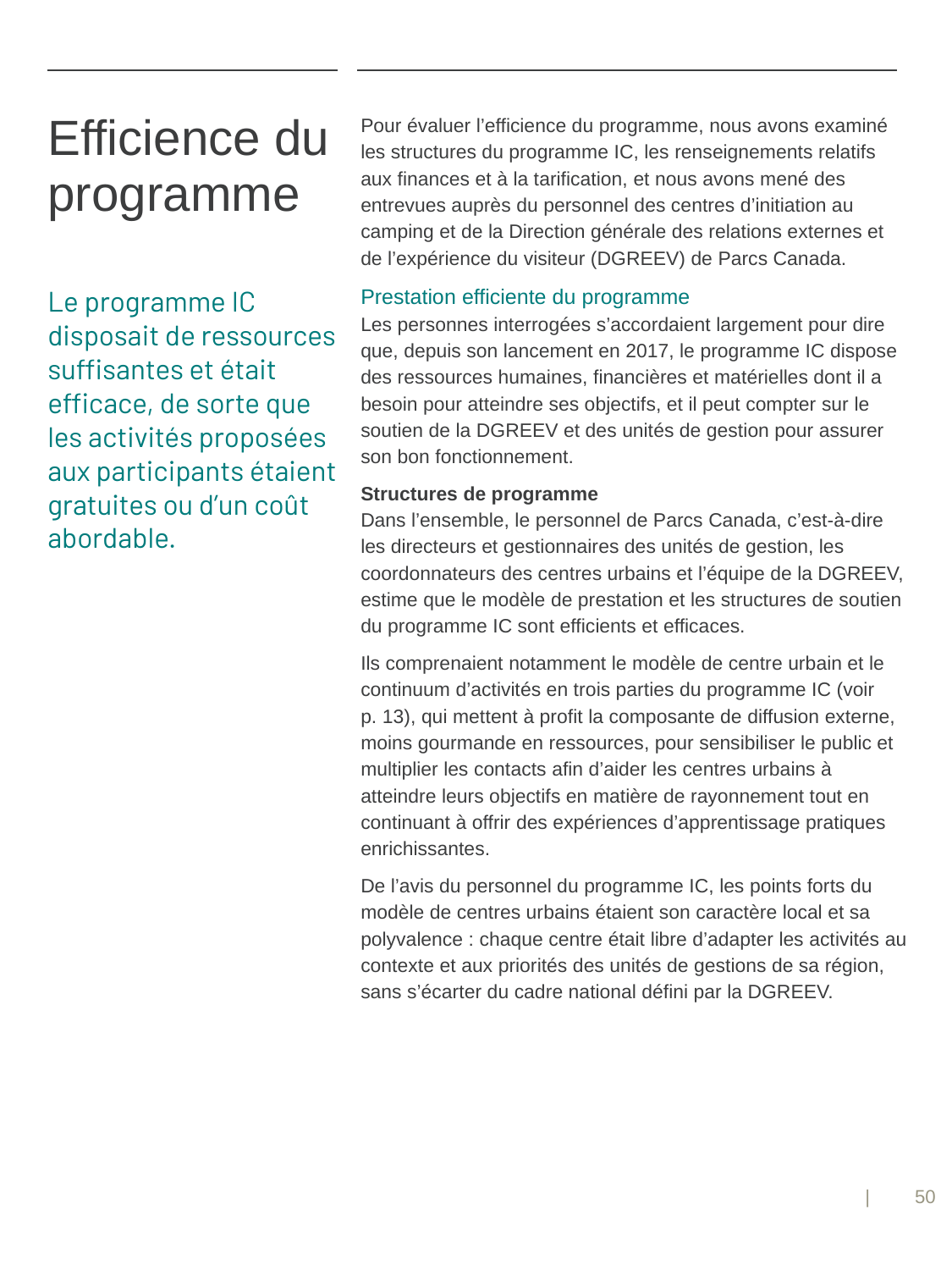

# Efficience du programme
Pour évaluer l’efficience du programme, nous avons examiné les structures du programme IC, les renseignements relatifs aux finances et à la tarification, et nous avons mené des entrevues auprès du personnel des centres d’initiation au camping et de la Direction générale des relations externes et de l’expérience du visiteur (DGREEV) de Parcs Canada.
Prestation efficiente du programme
Les personnes interrogées s’accordaient largement pour dire que, depuis son lancement en 2017, le programme IC dispose des ressources humaines, financières et matérielles dont il a besoin pour atteindre ses objectifs, et il peut compter sur le soutien de la DGREEV et des unités de gestion pour assurer son bon fonctionnement.
Structures de programme
Dans l’ensemble, le personnel de Parcs Canada, c’est-à-dire les directeurs et gestionnaires des unités de gestion, les coordonnateurs des centres urbains et l’équipe de la DGREEV, estime que le modèle de prestation et les structures de soutien du programme IC sont efficients et efficaces.
Ils comprenaient notamment le modèle de centre urbain et le continuum d’activités en trois parties du programme IC (voir p. 13), qui mettent à profit la composante de diffusion externe, moins gourmande en ressources, pour sensibiliser le public et multiplier les contacts afin d’aider les centres urbains à atteindre leurs objectifs en matière de rayonnement tout en continuant à offrir des expériences d’apprentissage pratiques enrichissantes.
De l’avis du personnel du programme IC, les points forts du modèle de centres urbains étaient son caractère local et sa polyvalence : chaque centre était libre d’adapter les activités au contexte et aux priorités des unités de gestions de sa région, sans s’écarter du cadre national défini par la DGREEV.
Le programme IC disposait de ressources suffisantes et était efficace, de sorte que les activités proposées aux participants étaient gratuites ou d’un coût abordable.